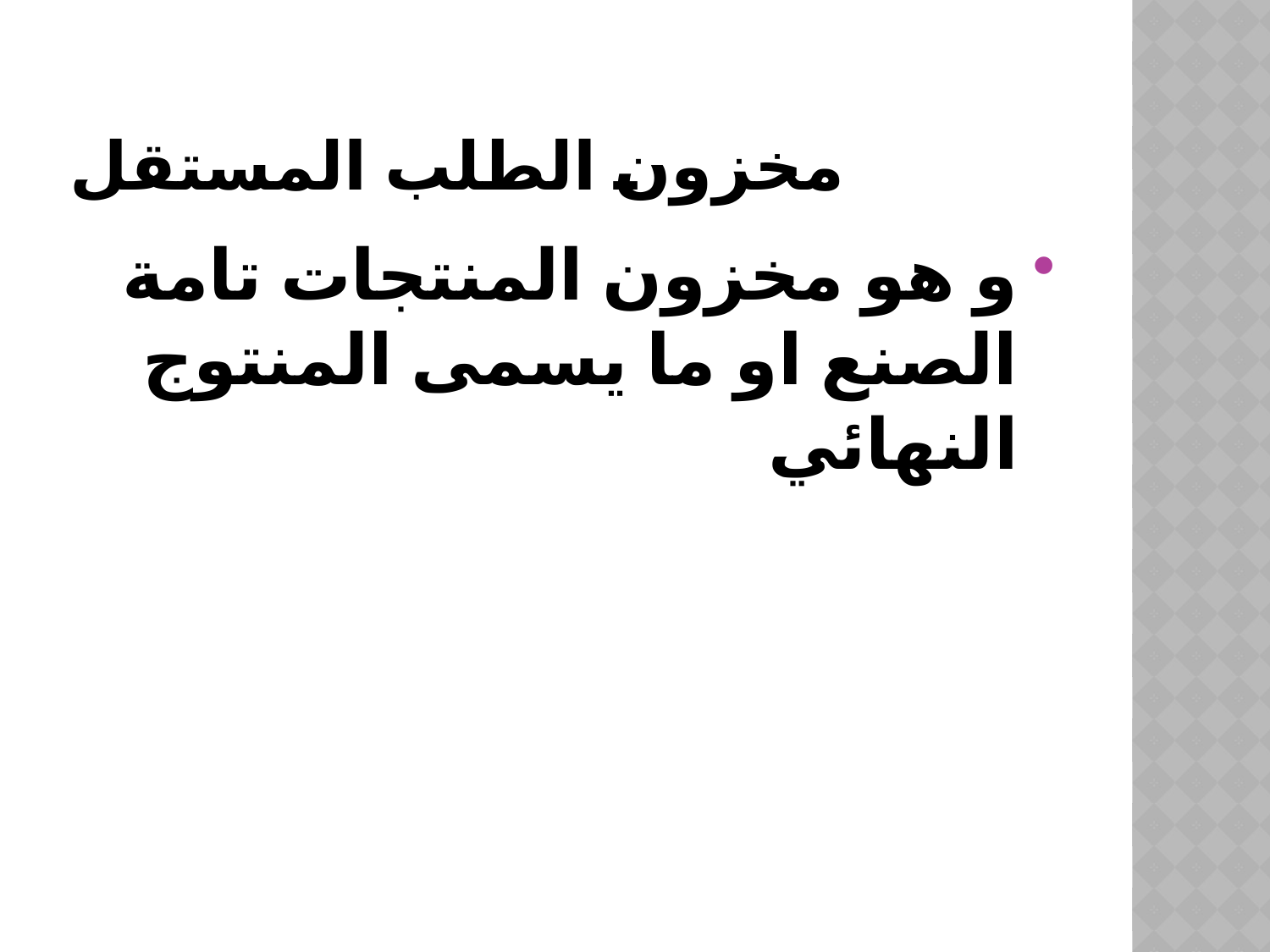

# مخزون الطلب المستقل
و هو مخزون المنتجات تامة الصنع او ما يسمى المنتوج النهائي